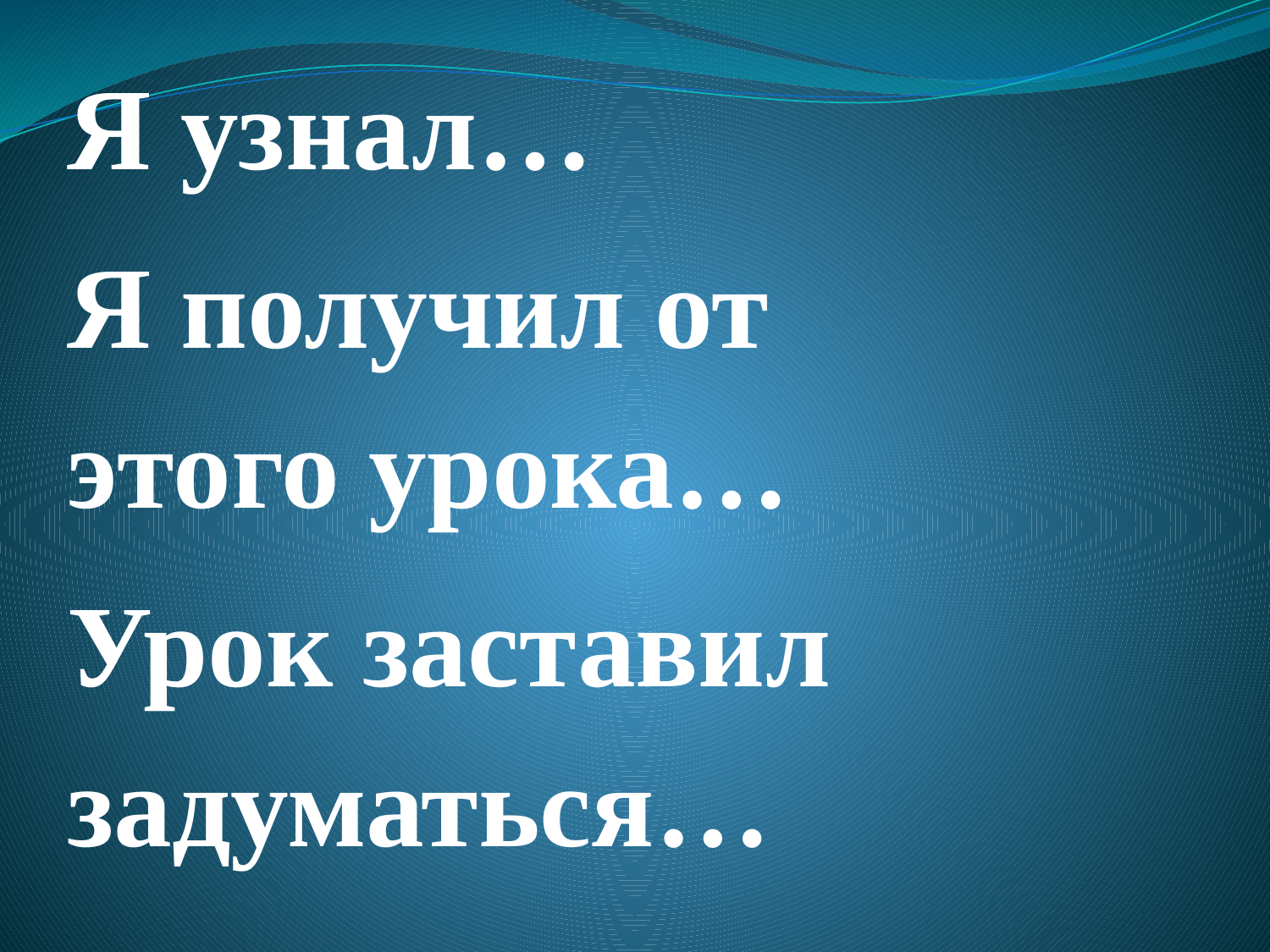

Я узнал…
Я получил от этого урока…
Урок заставил задуматься…